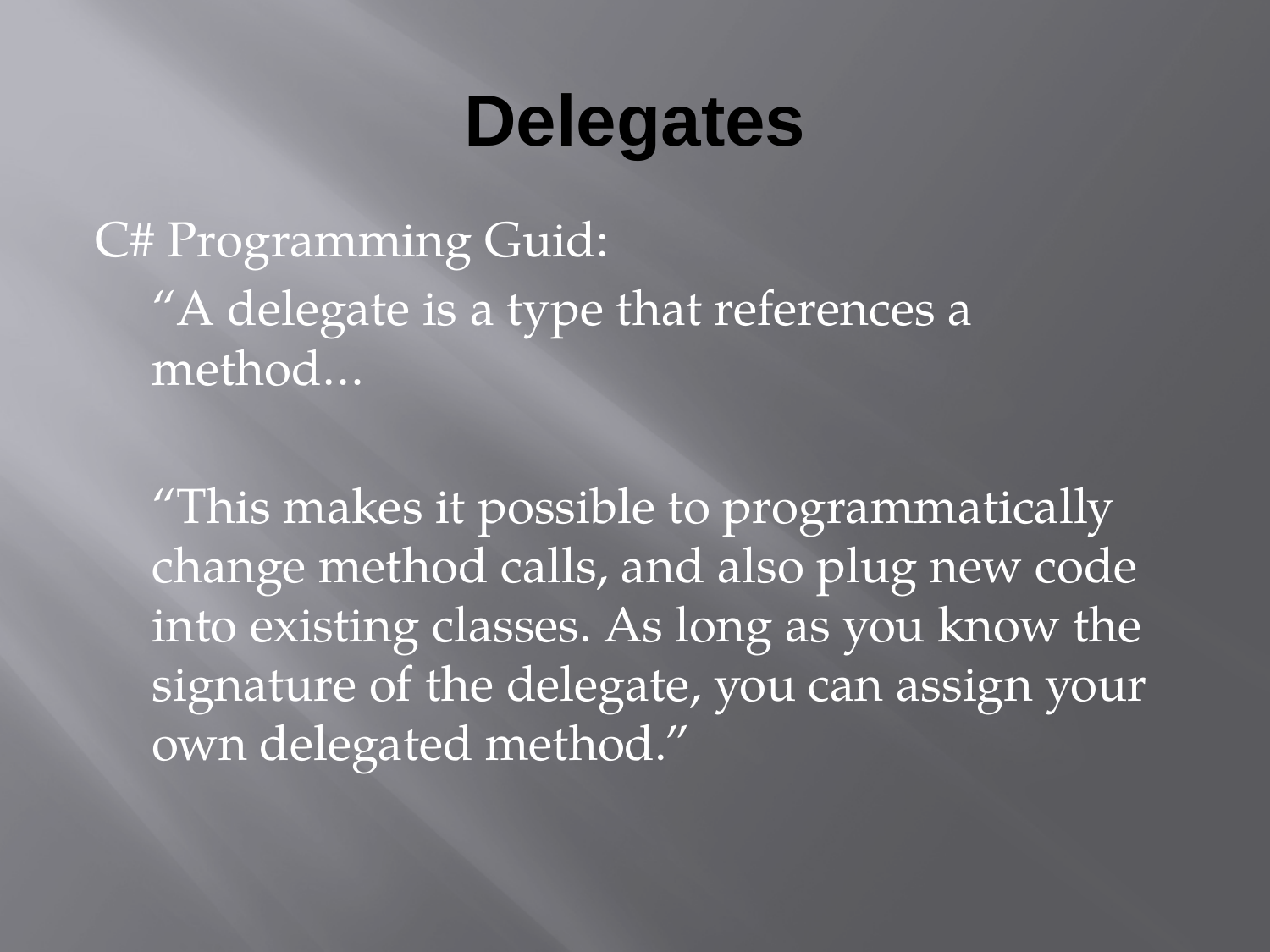

# Delegates
C# Programming Guid:
	“A delegate is a type that references a method…

	“This makes it possible to programmatically change method calls, and also plug new code into existing classes. As long as you know the signature of the delegate, you can assign your own delegated method.”